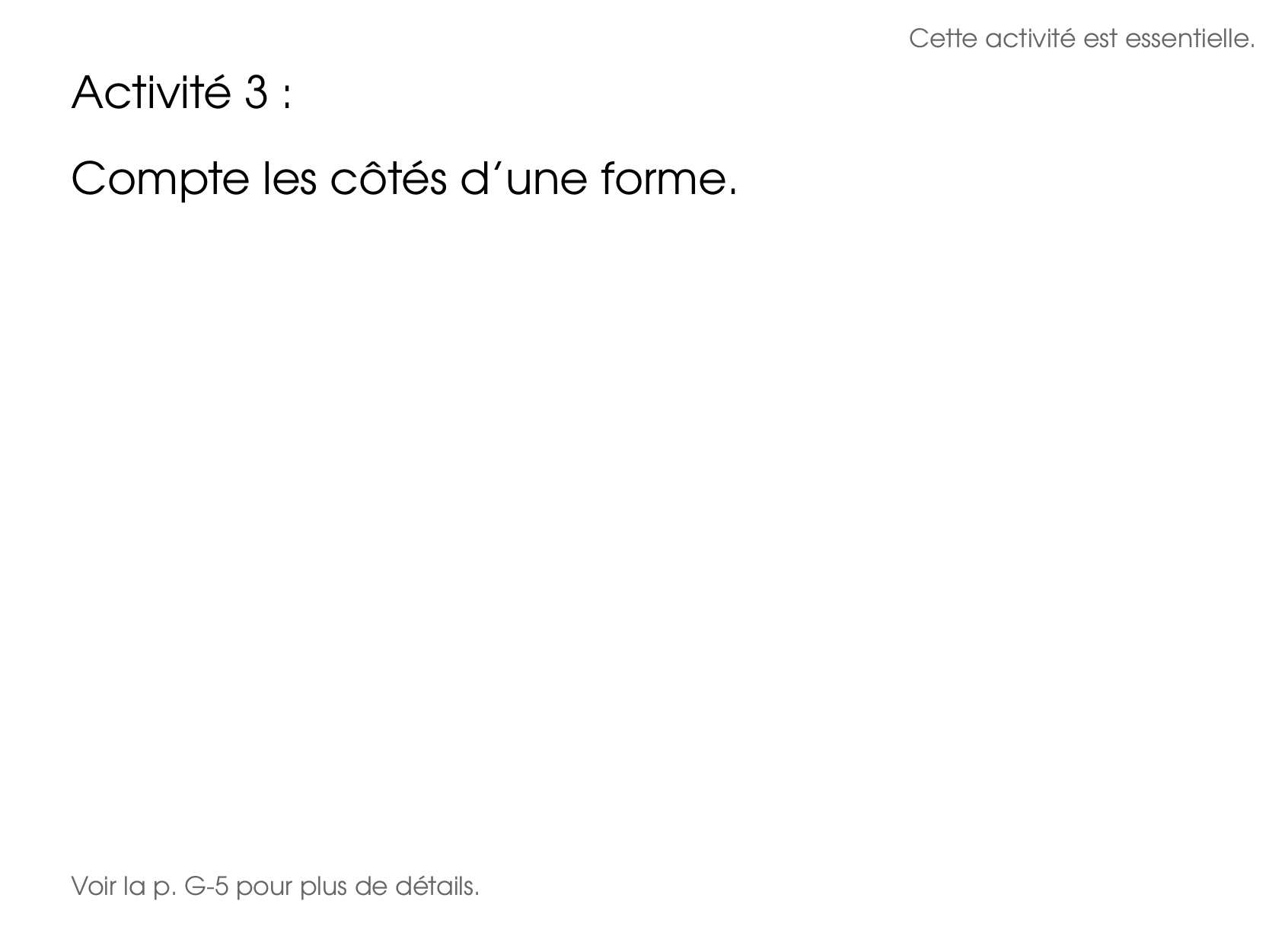

Cette activité est essentielle.
Activité 3 :
Compte les côtés d’une forme.
Voir la p. G-5 pour plus de détails.